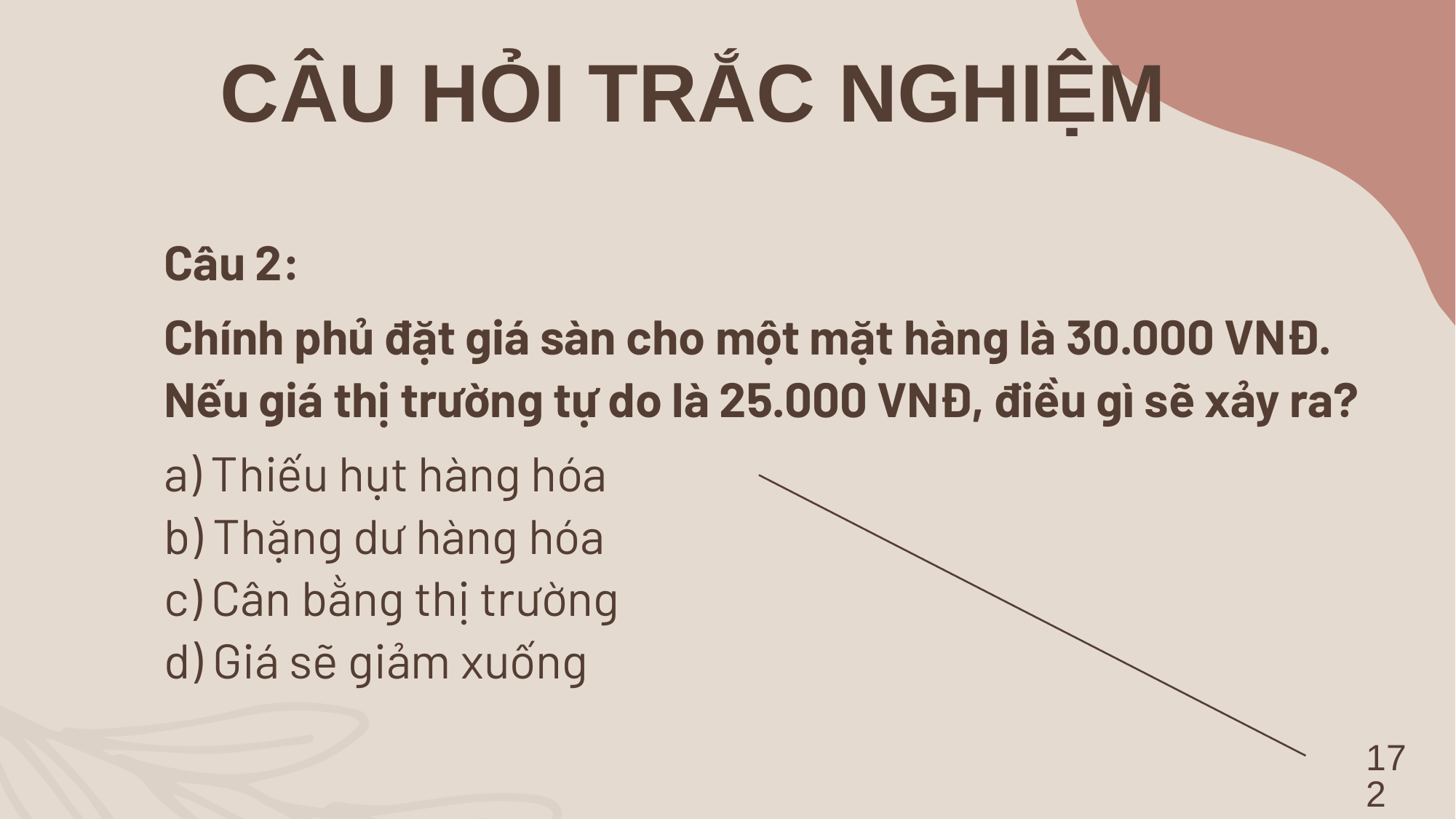

CÂU HỎI TRẮC NGHIỆM
Câu 2:
Chính phủ đặt giá sàn cho một mặt hàng là 30.000 VNĐ. Nếu giá thị trường tự do là 25.000 VNĐ, điều gì sẽ xảy ra?
a) Thiếu hụt hàng hóa
b) Thặng dư hàng hóa
c) Cân bằng thị trường
d) Giá sẽ giảm xuống
172